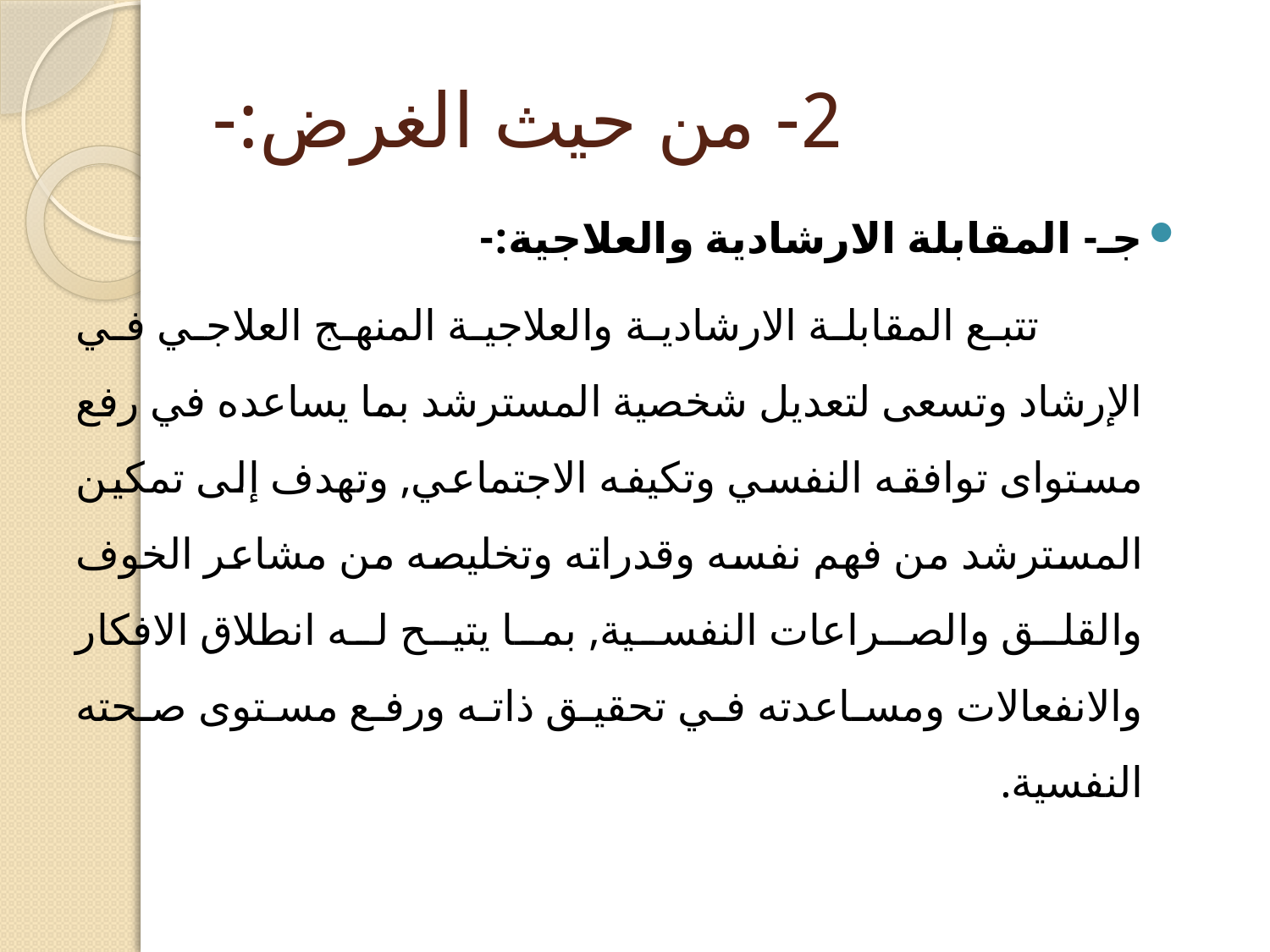

# 2- من حيث الغرض:-
جـ- المقابلة الارشادية والعلاجية:-
             تتبع المقابلة الارشادية والعلاجية المنهج العلاجي في الإرشاد وتسعى لتعديل شخصية المسترشد بما يساعده في رفع مستواى توافقه النفسي وتكيفه الاجتماعي, وتهدف إلى تمكين المسترشد من فهم نفسه وقدراته وتخليصه من مشاعر الخوف والقلق والصراعات النفسية, بما يتيح له انطلاق الافكار والانفعالات ومساعدته في تحقيق ذاته ورفع مستوى صحته النفسية.